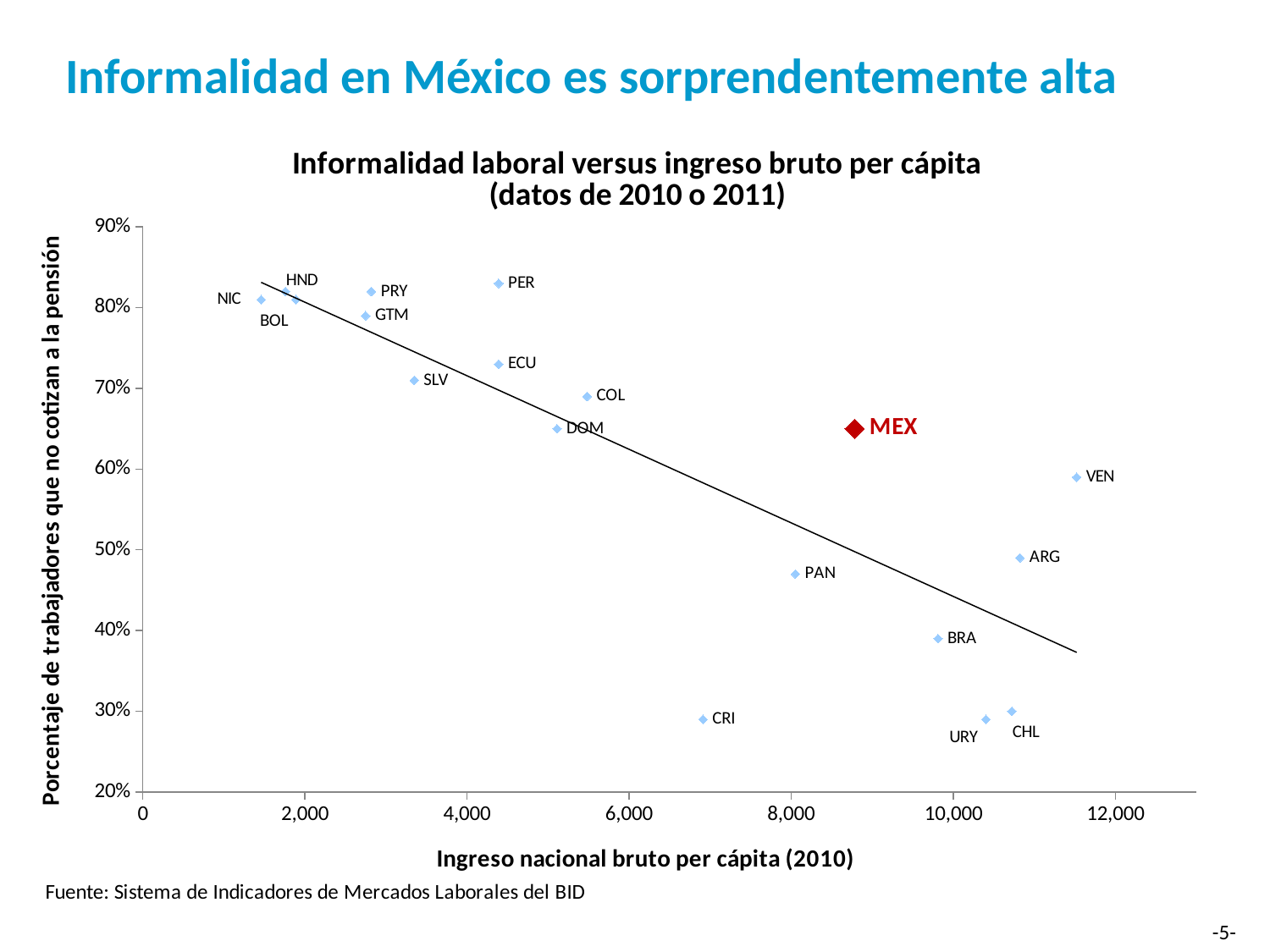

# Informalidad en México es sorprendentemente alta

### Chart

| Category |  |
|---|---|
-5-